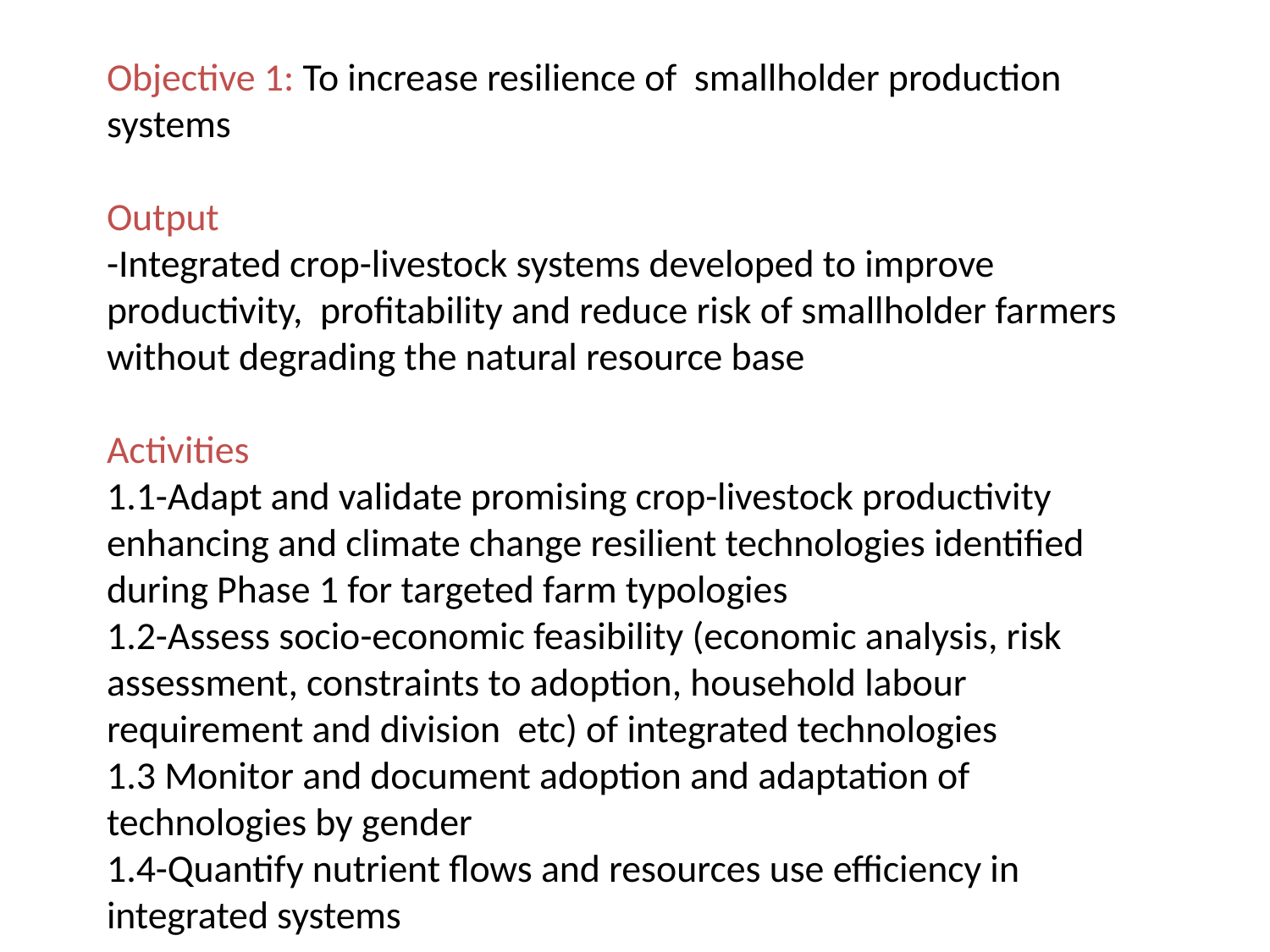

Objective 1: To increase resilience of  smallholder production systems

Output
-Integrated crop-livestock systems developed to improve productivity,  profitability and reduce risk of smallholder farmers without degrading the natural resource base

Activities
1.1-Adapt and validate promising crop-livestock productivity enhancing and climate change resilient technologies identified during Phase 1 for targeted farm typologies
1.2-Assess socio-economic feasibility (economic analysis, risk assessment, constraints to adoption, household labour requirement and division  etc) of integrated technologies
1.3 Monitor and document adoption and adaptation of technologies by gender
1.4-Quantify nutrient flows and resources use efficiency in integrated systems